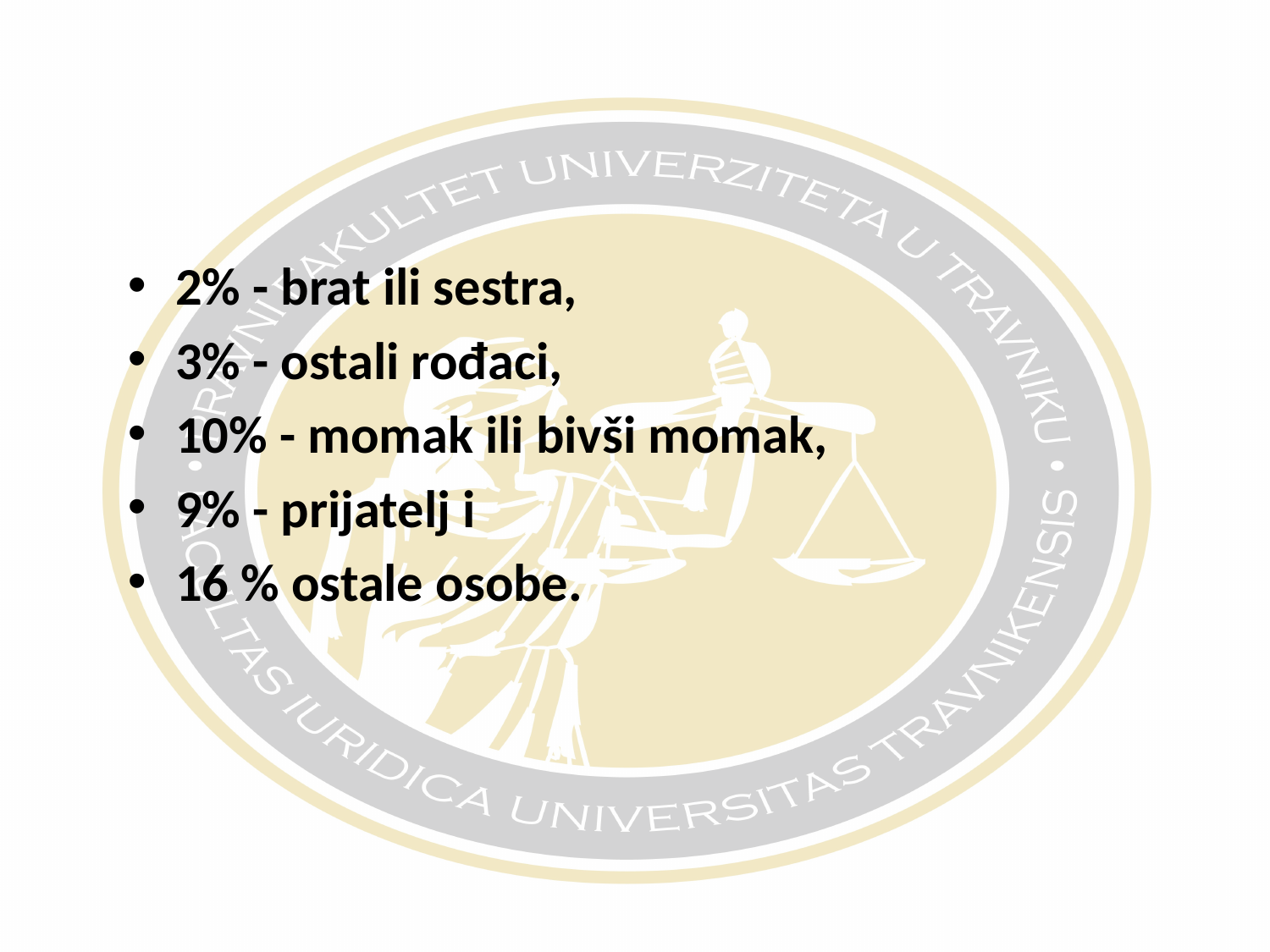

#
2% - brat ili sestra,
3% - ostali rođaci,
10% - momak ili bivši momak,
9% - prijatelj i
16 % ostale osobe.